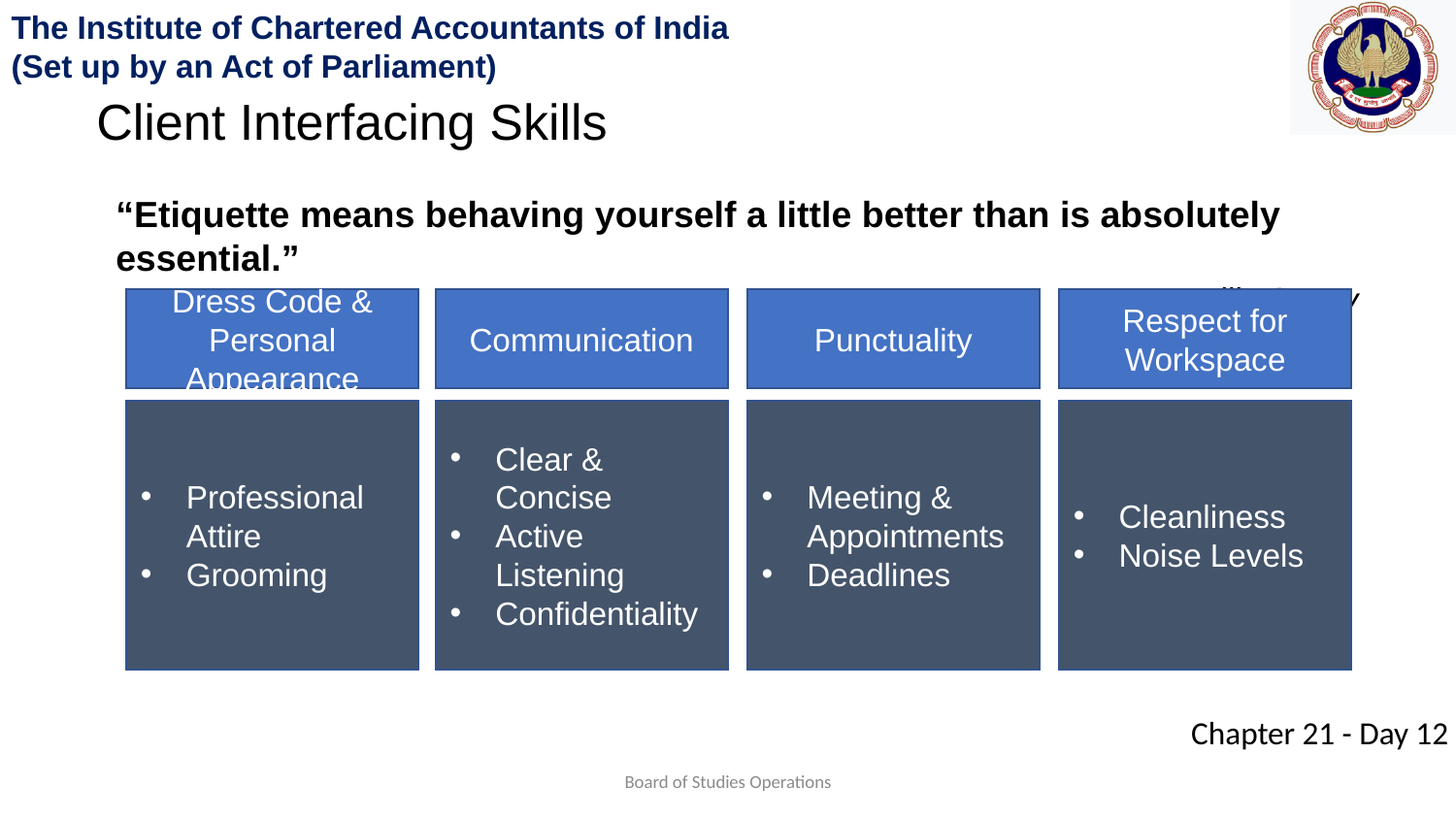

Client Interfacing Skills

“Etiquette means behaving yourself a little better than is absolutely essential.”
-Willy Cuppy

Dress Code & Personal Appearance
Communication
Punctuality
Respect for Workspace
Professional Attire
Grooming
Clear & Concise
Active Listening
Confidentiality
Meeting & Appointments
Deadlines
Cleanliness
Noise Levels
Board of Studies Operations